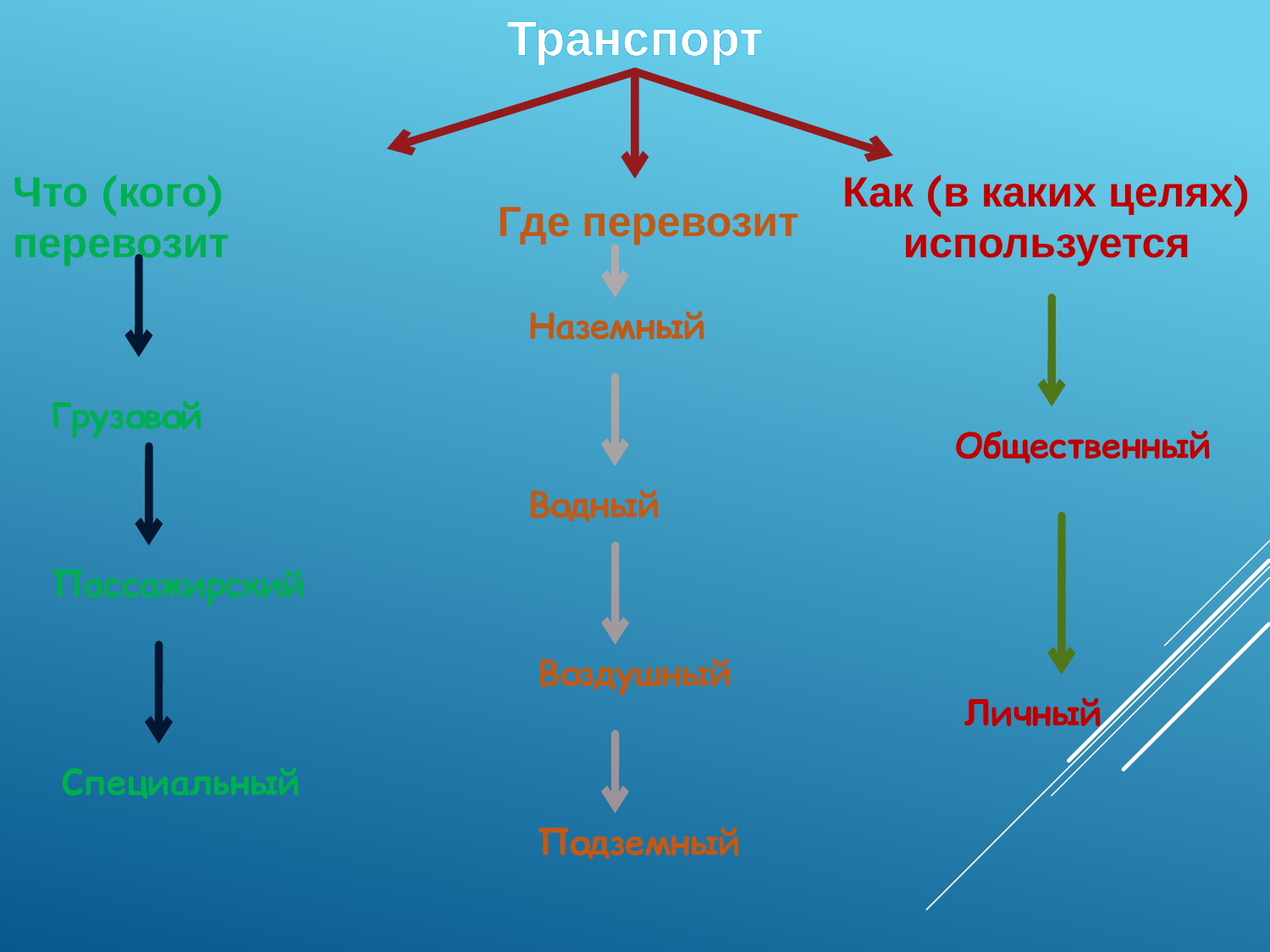

Транспорт
Что (кого) перевозит
Как (в каких целях) используется
Где перевозит
Наземный
Грузовой
Общественный
Водный
Пассажирский
Воздушный
Личный
Специальный
Подземный